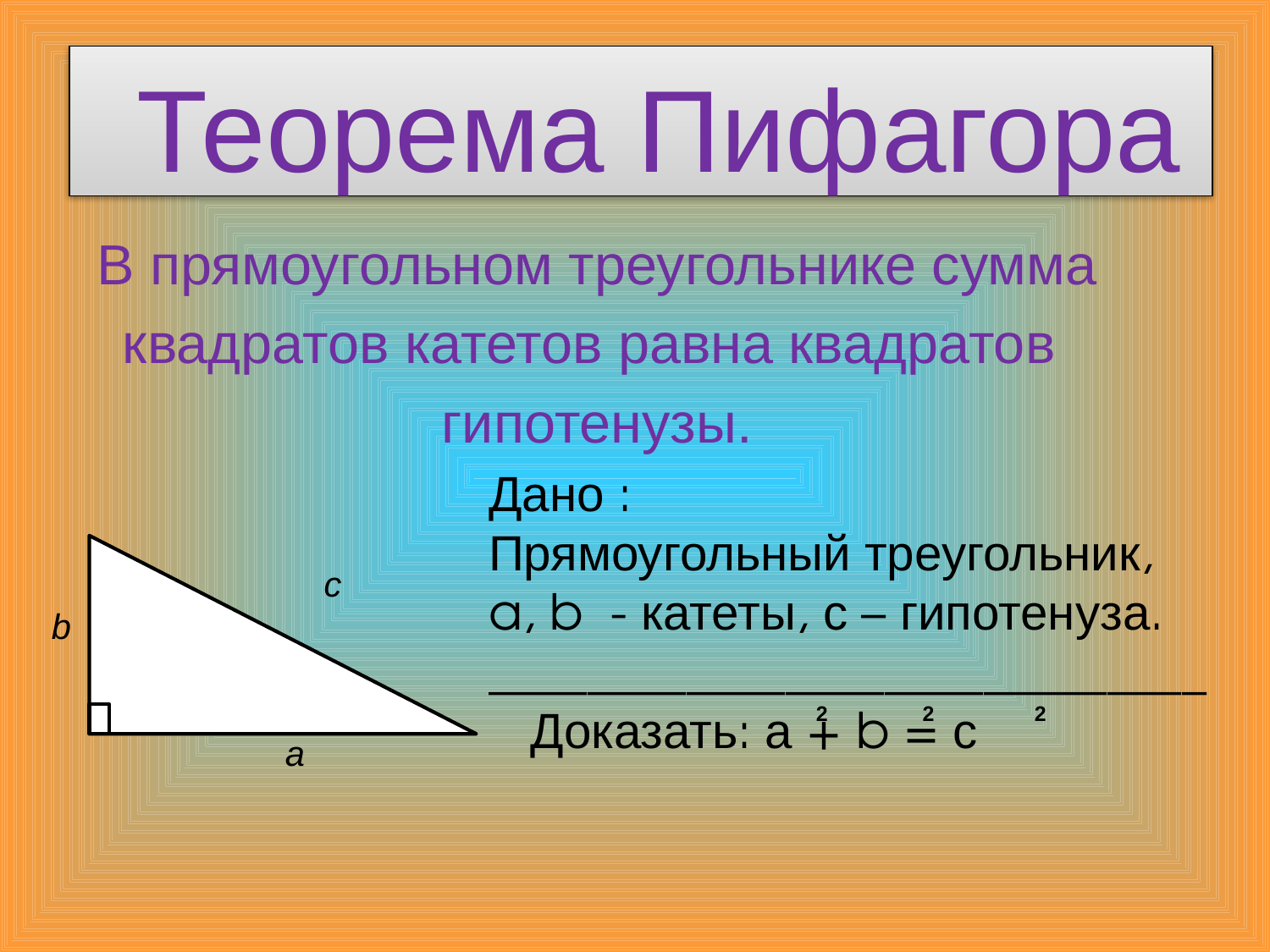

# Теорема Пифагора
В прямоугольном треугольнике сумма
квадратов катетов равна квадратов
гипотенузы.
Дано :
Прямоугольный треугольник,
a, b  - катеты, с – гипотенуза.
_____________________________
   Доказать: а + b = с

                                с
    b

                            a
2                2                 2